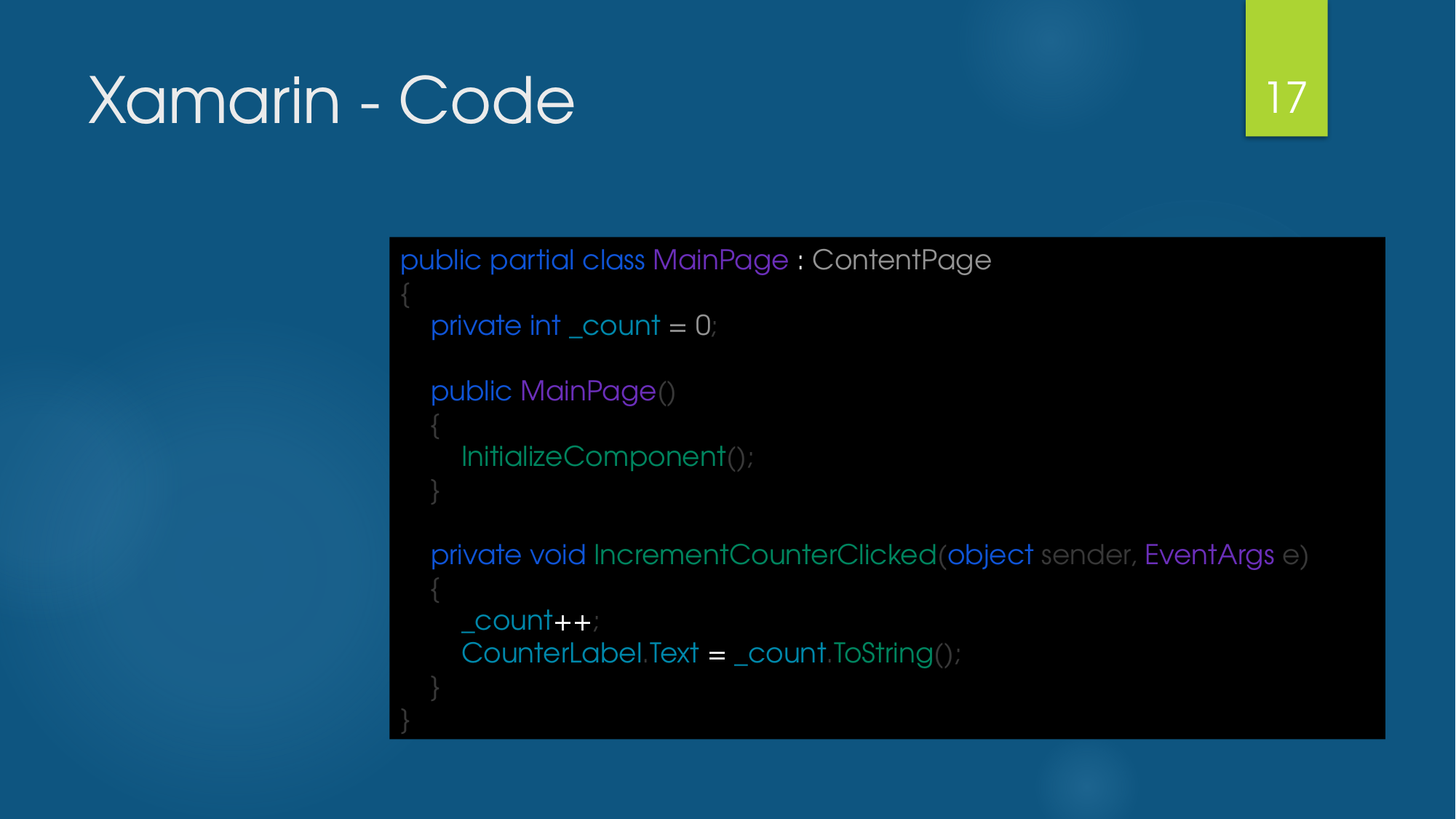

17
# Xamarin - Code
public partial class MainPage : ContentPage
{
    private int _count = 0;
    public MainPage()
    {
        InitializeComponent();
    }
    private void IncrementCounterClicked(object sender, EventArgs e)
    {
        _count++;
        CounterLabel.Text = _count.ToString();
    }
}